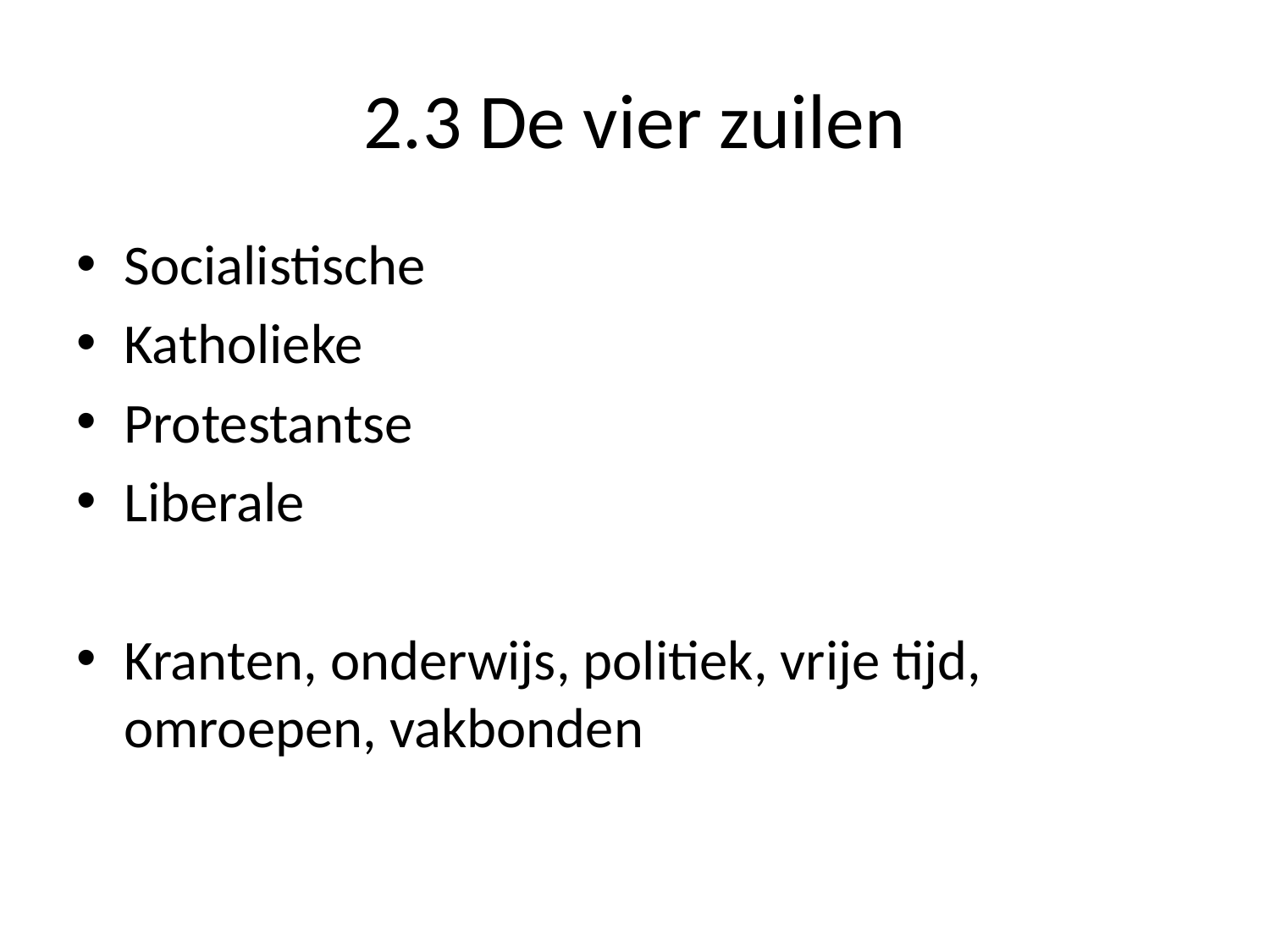

# 2.3 De vier zuilen
Socialistische
Katholieke
Protestantse
Liberale

Kranten, onderwijs, politiek, vrije tijd, omroepen, vakbonden